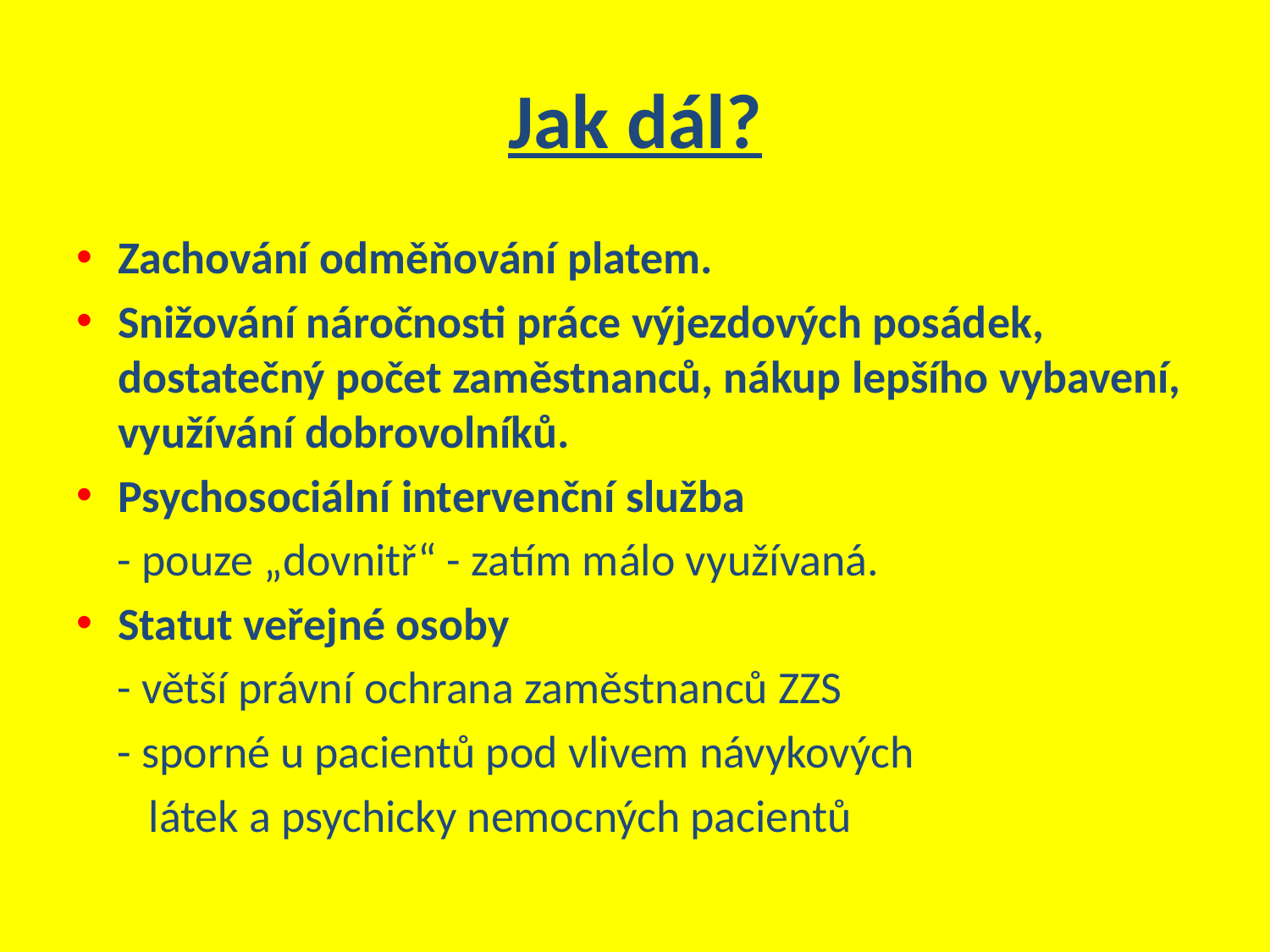

# Jak dál?
Zachování odměňování platem.
Snižování náročnosti práce výjezdových posádek, dostatečný počet zaměstnanců, nákup lepšího vybavení, využívání dobrovolníků.
Psychosociální intervenční služba
    - pouze „dovnitř“ - zatím málo využívaná.
Statut veřejné osoby
    - větší právní ochrana zaměstnanců ZZS
    - sporné u pacientů pod vlivem návykových
       látek a psychicky nemocných pacientů